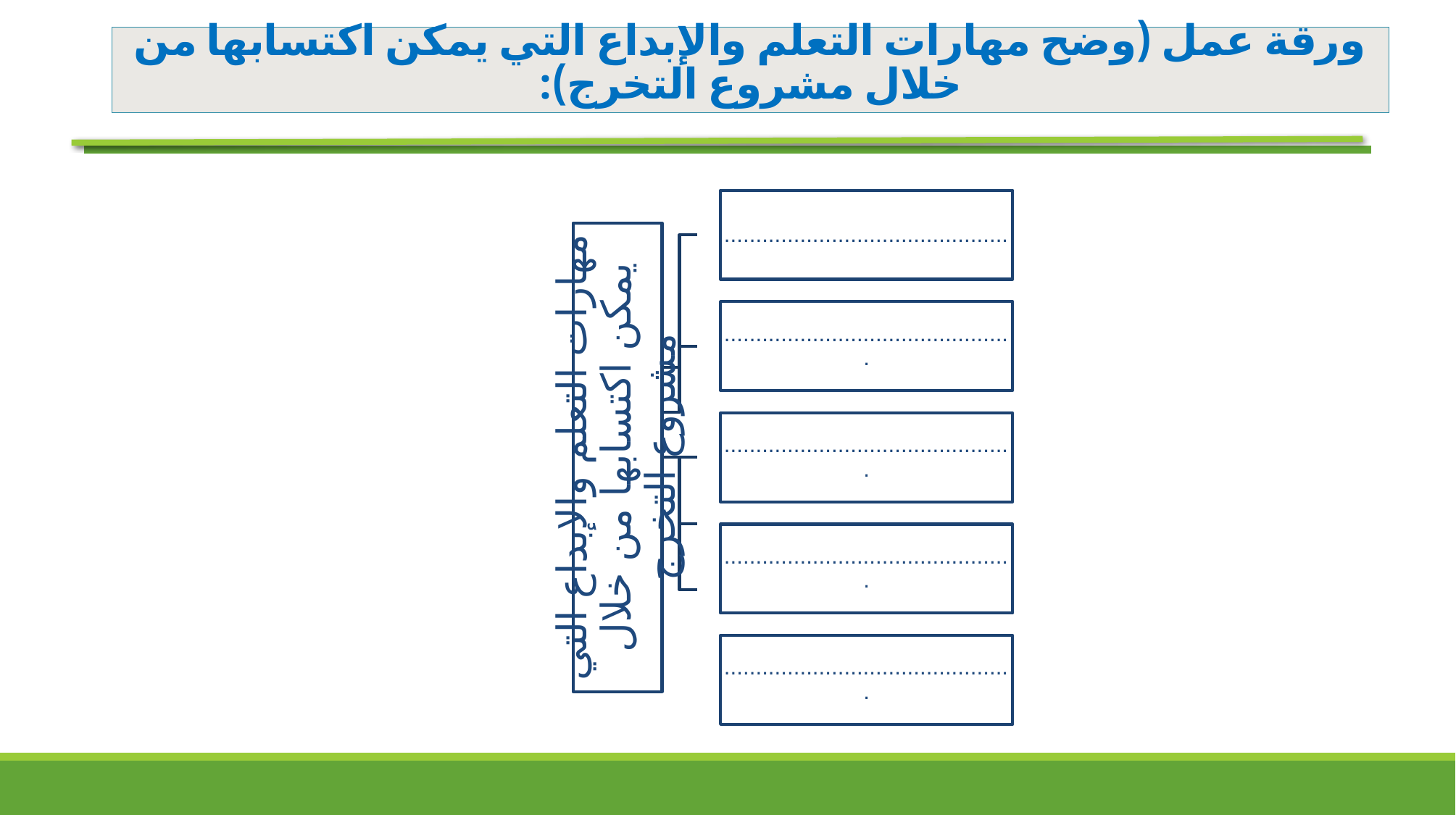

# ورقة عمل (وضح مهارات التعلم والإبداع التي يمكن اكتسابها من خلال مشروع التخرج):

مهارات التعلم والإبداع التي يمكن اكتسابها من خلال مشروع التخرج
.............................................
..............................................
..............................................
..............................................
..............................................